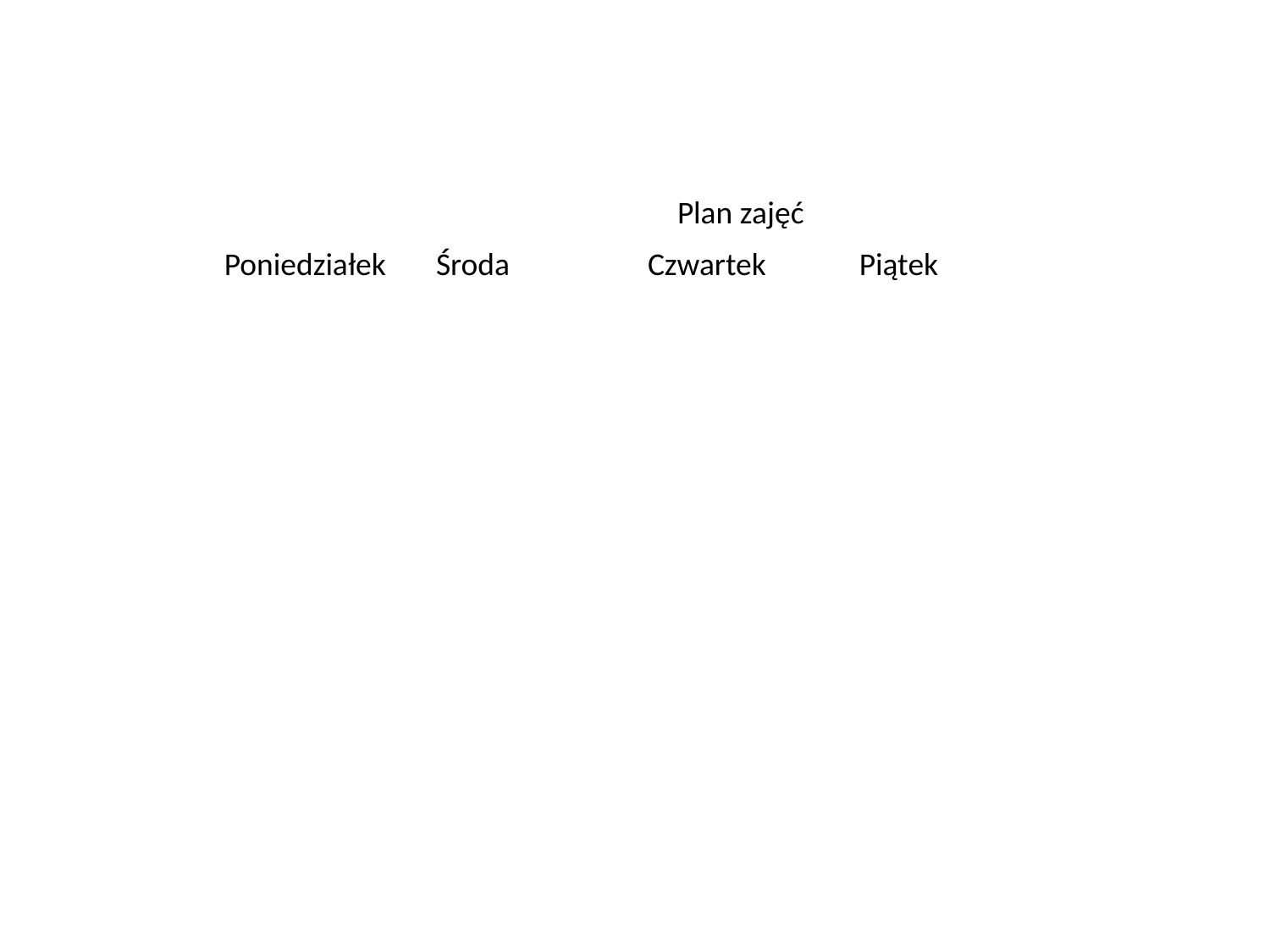

|  |  | Plan zajęć |  |
| --- | --- | --- | --- |
| Poniedziałek | Środa | Czwartek | Piątek |
|  |  |  |  |
|  |  |  |  |
|  |  |  |  |